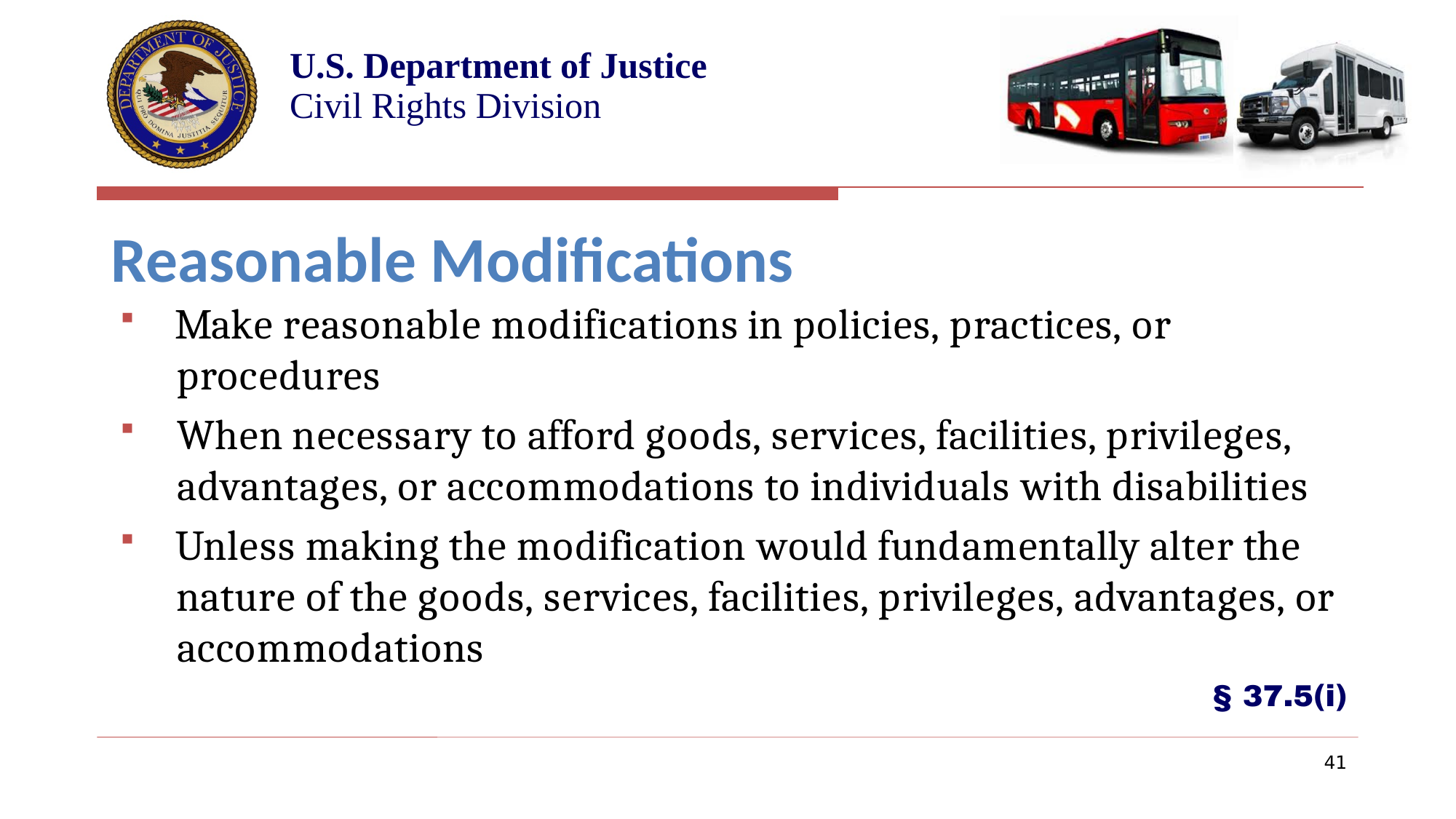

# Reasonable Modifications
Make reasonable modifications in policies, practices, or procedures
When necessary to afford goods, services, facilities, privileges, advantages, or accommodations to individuals with disabilities
Unless making the modification would fundamentally alter the nature of the goods, services, facilities, privileges, advantages, or accommodations
§ 37.5(i)
41